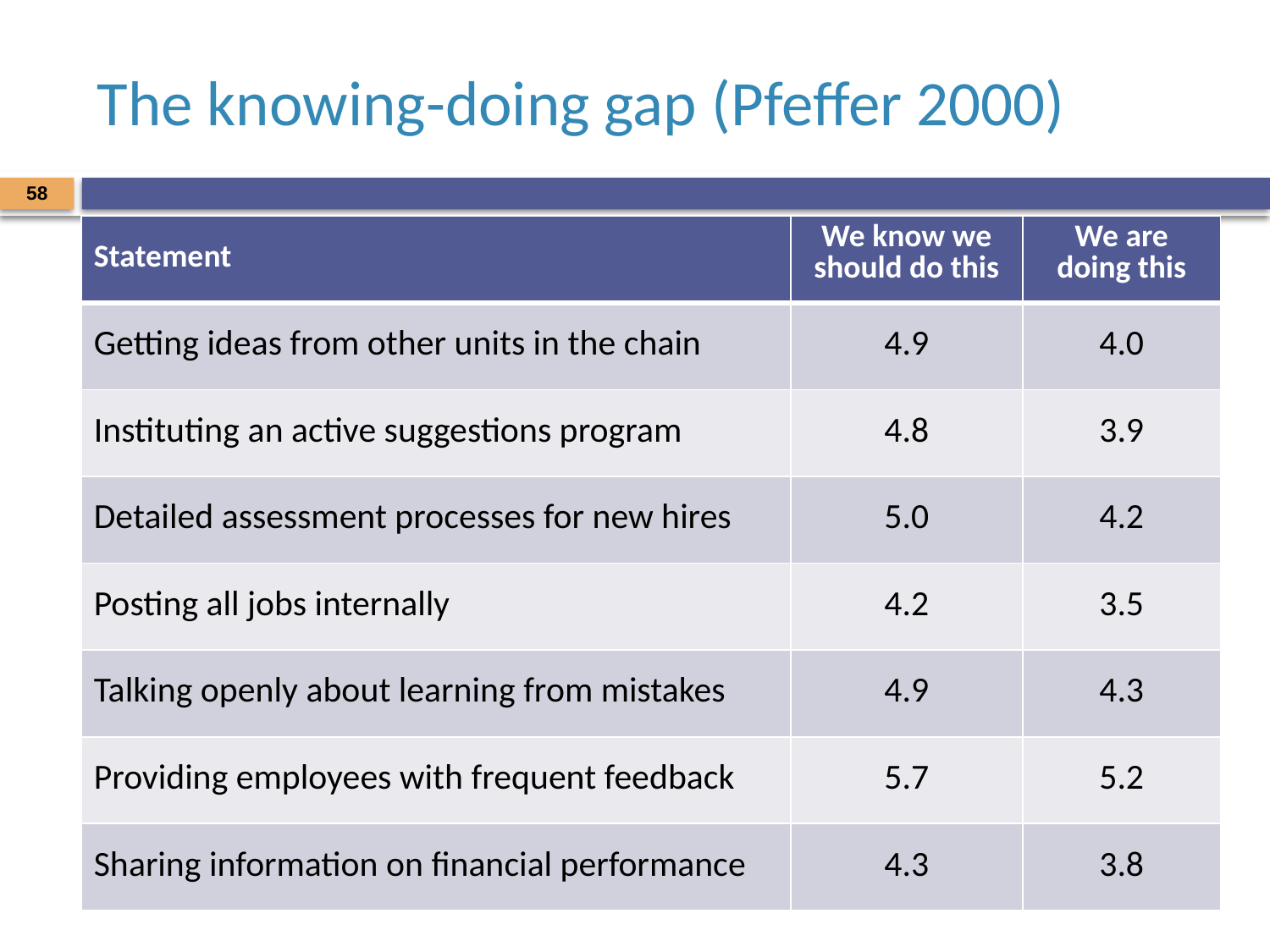

# The knowing-doing gap (Pfeffer 2000)
58
| Statement | We know we should do this | We are doing this |
| --- | --- | --- |
| Getting ideas from other units in the chain | 4.9 | 4.0 |
| Instituting an active suggestions program | 4.8 | 3.9 |
| Detailed assessment processes for new hires | 5.0 | 4.2 |
| Posting all jobs internally | 4.2 | 3.5 |
| Talking openly about learning from mistakes | 4.9 | 4.3 |
| Providing employees with frequent feedback | 5.7 | 5.2 |
| Sharing information on financial performance | 4.3 | 3.8 |